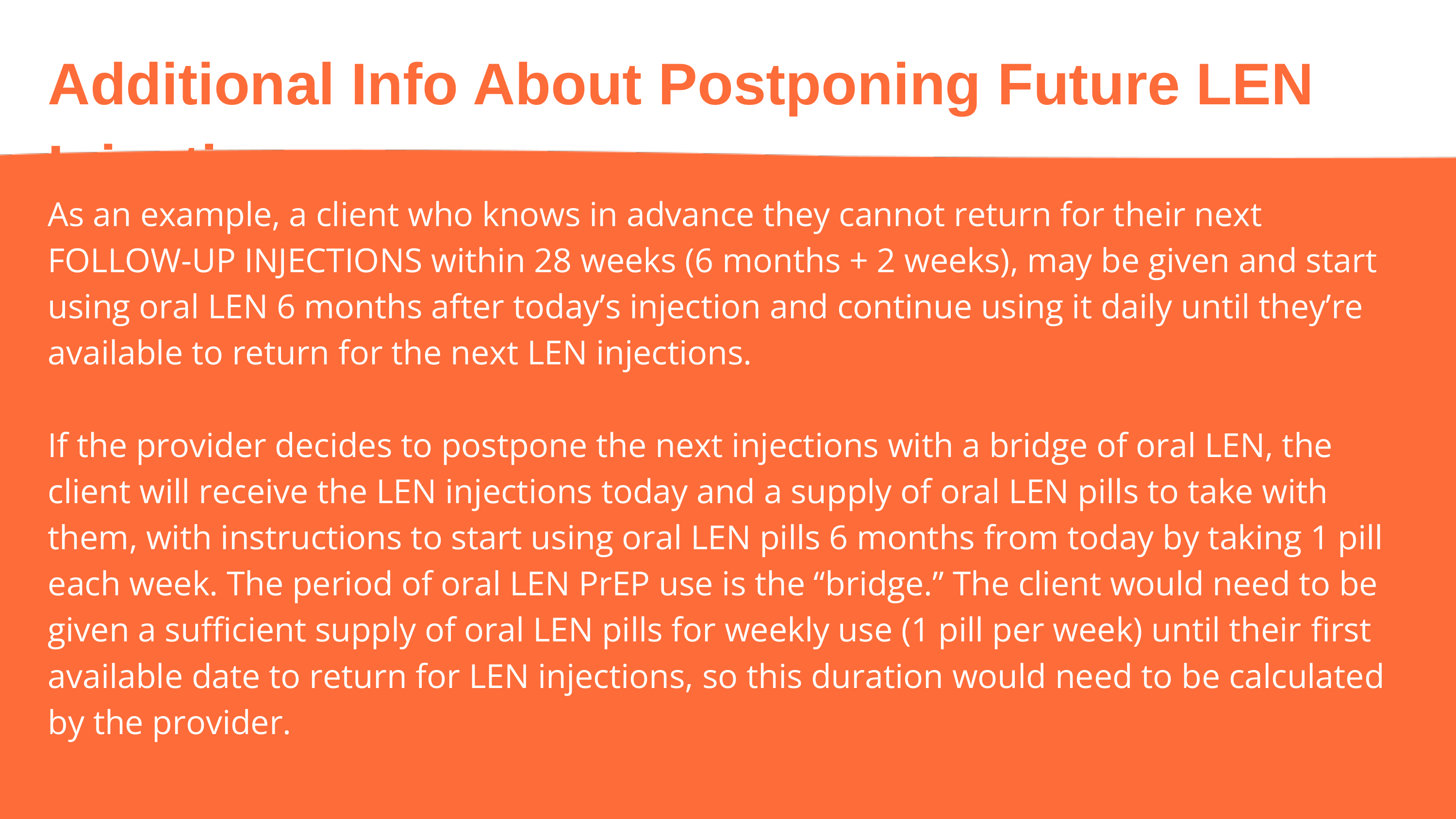

Additional Info About Postponing Future LEN Injections

As an example, a client who knows in advance they cannot return for their next FOLLOW-UP INJECTIONS within 28 weeks (6 months + 2 weeks), may be given and start using oral LEN 6 months after today’s injection and continue using it daily until they’re available to return for the next LEN injections.

If the provider decides to postpone the next injections with a bridge of oral LEN, the client will receive the LEN injections today and a supply of oral LEN pills to take with them, with instructions to start using oral LEN pills 6 months from today by taking 1 pill each week. The period of oral LEN PrEP use is the “bridge.” The client would need to be given a suﬃcient supply of oral LEN pills for weekly use (1 pill per week) until their ﬁrst available date to return for LEN injections, so this duration would need to be calculated by the provider.